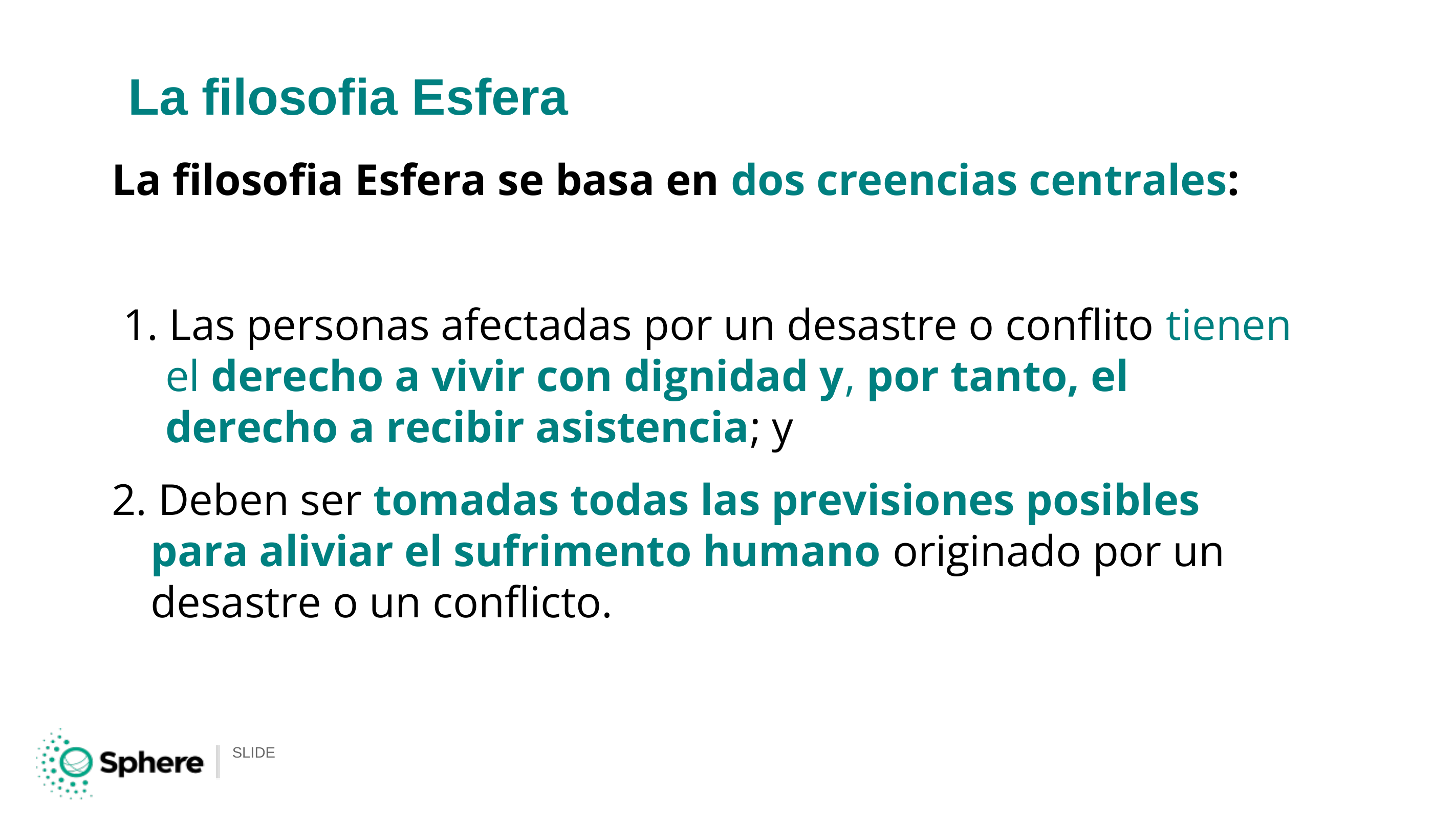

# La filosofia Esfera
La filosofia Esfera se basa en dos creencias centrales:

 1. Las personas afectadas por un desastre o conflito tienen el derecho a vivir con dignidad y, por tanto, el derecho a recibir asistencia; y
2. Deben ser tomadas todas las previsiones posibles para aliviar el sufrimento humano originado por un desastre o un conflicto.